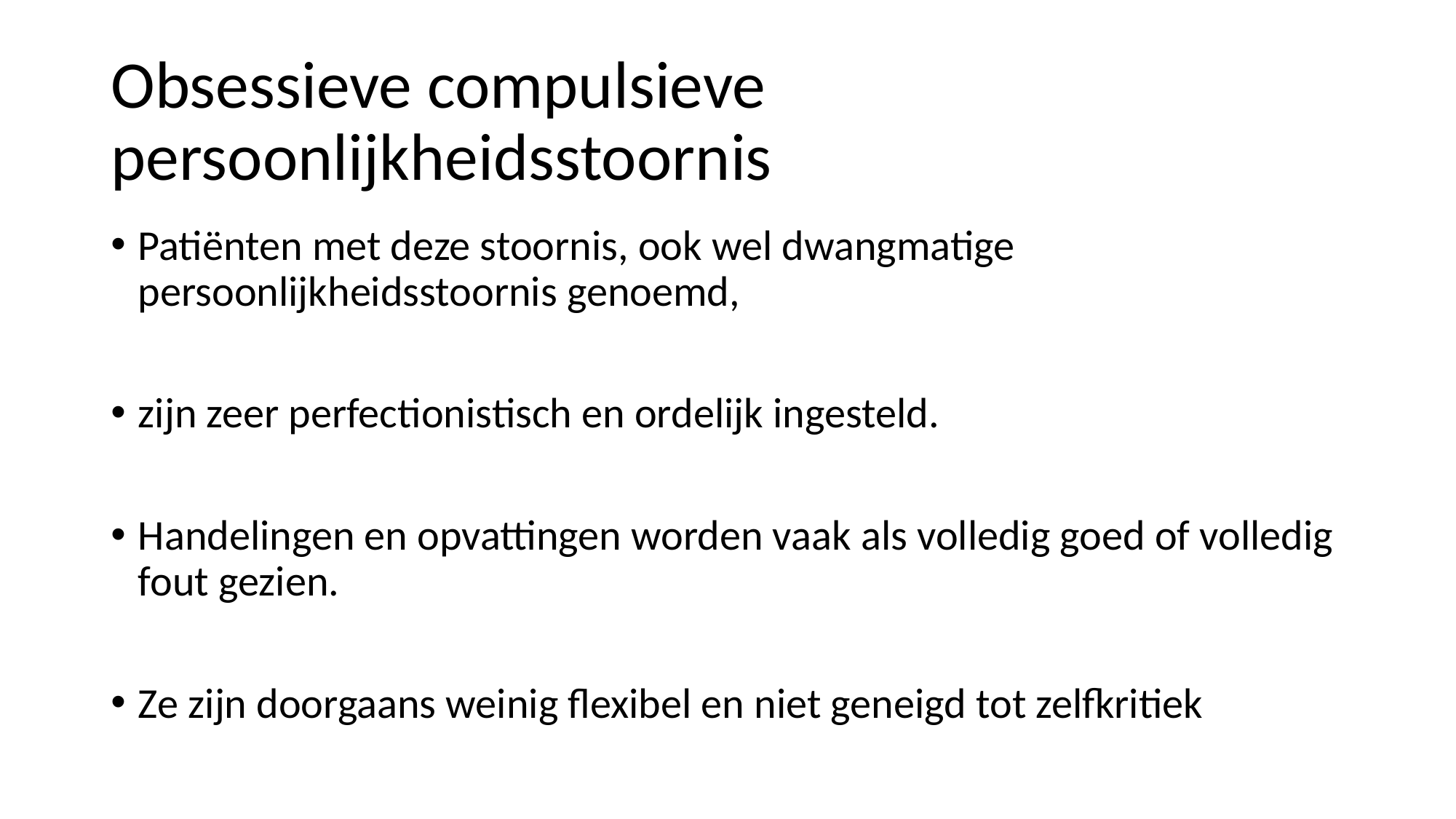

# Obsessieve compulsieve persoonlijkheidsstoornis
Patiënten met deze stoornis, ook wel dwangmatige persoonlijkheidsstoornis genoemd,

zijn zeer perfectionistisch en ordelijk ingesteld.

Handelingen en opvattingen worden vaak als volledig goed of volledig fout gezien.

Ze zijn doorgaans weinig flexibel en niet geneigd tot zelfkritiek